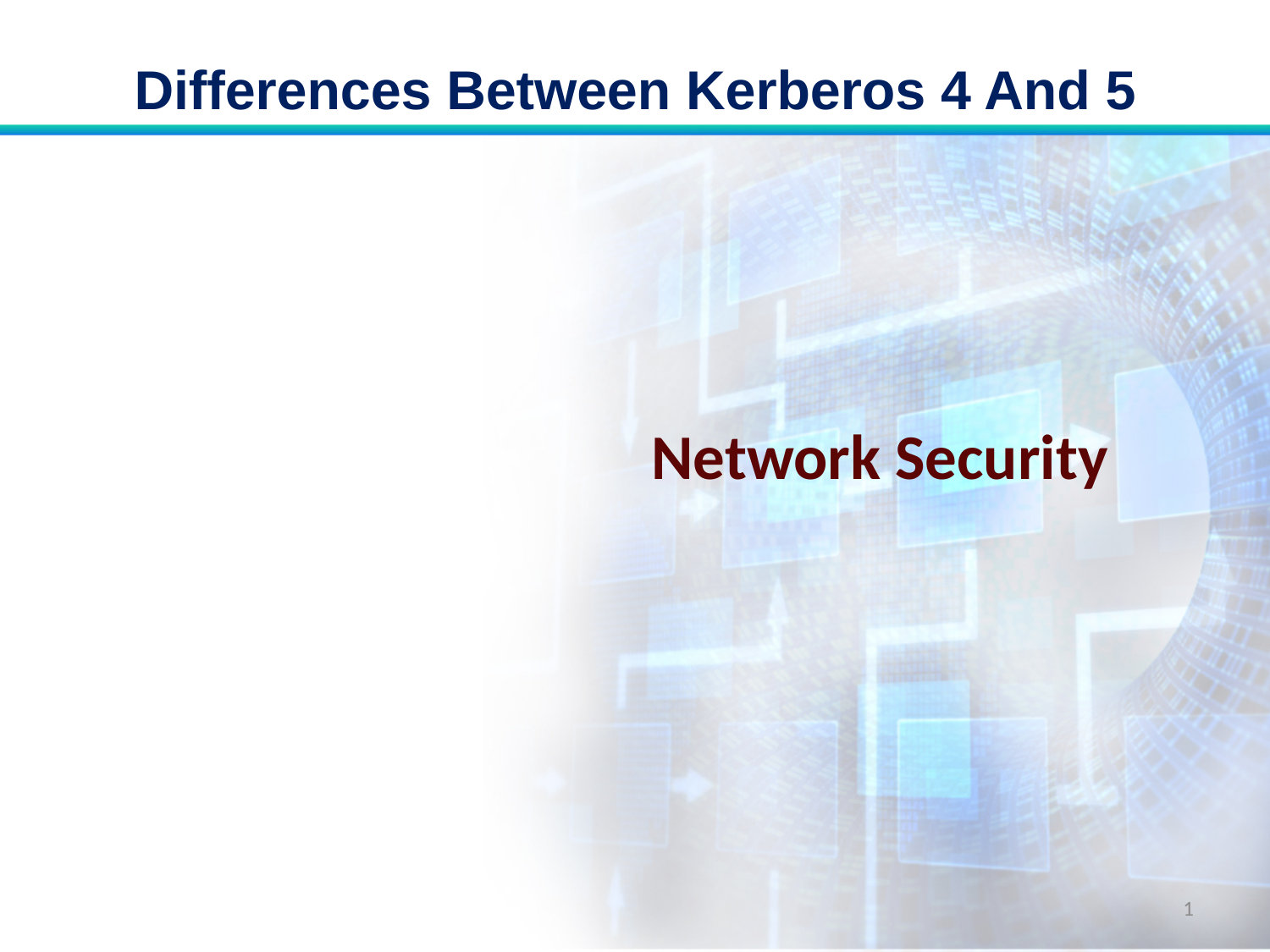

# Differences Between Kerberos 4 And 5
Network Security
1